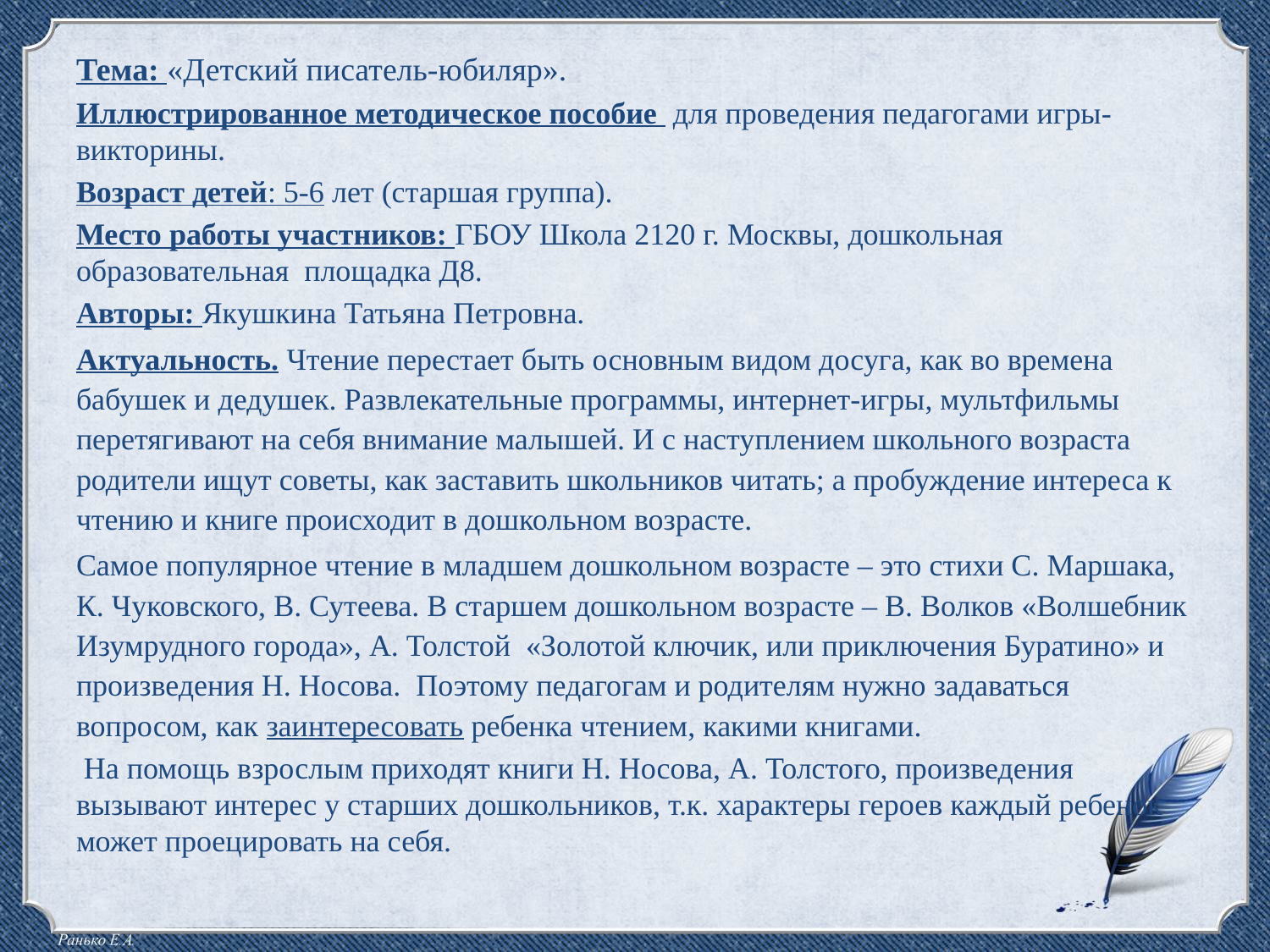

Тема: «Детский писатель-юбиляр».
Иллюстрированное методическое пособие  для проведения педагогами игры-викторины.
Возраст детей: 5-6 лет (старшая группа).
Место работы участников: ГБОУ Школа 2120 г. Москвы, дошкольная образовательная  площадка Д8.
Авторы: Якушкина Татьяна Петровна.
Актуальность. Чтение перестает быть основным видом досуга, как во времена бабушек и дедушек. Развлекательные программы, интернет-игры, мультфильмы перетягивают на себя внимание малышей. И с наступлением школьного возраста родители ищут советы, как заставить школьников читать; а пробуждение интереса к чтению и книге происходит в дошкольном возрасте.
Самое популярное чтение в младшем дошкольном возрасте – это стихи С. Маршака, К. Чуковского, В. Сутеева. В старшем дошкольном возрасте – В. Волков «Волшебник Изумрудного города», А. Толстой  «Золотой ключик, или приключения Буратино» и произведения Н. Носова.  Поэтому педагогам и родителям нужно задаваться вопросом, как заинтересовать ребенка чтением, какими книгами.
 На помощь взрослым приходят книги Н. Носова, А. Толстого, произведения вызывают интерес у старших дошкольников, т.к. характеры героев каждый ребенок может проецировать на себя.